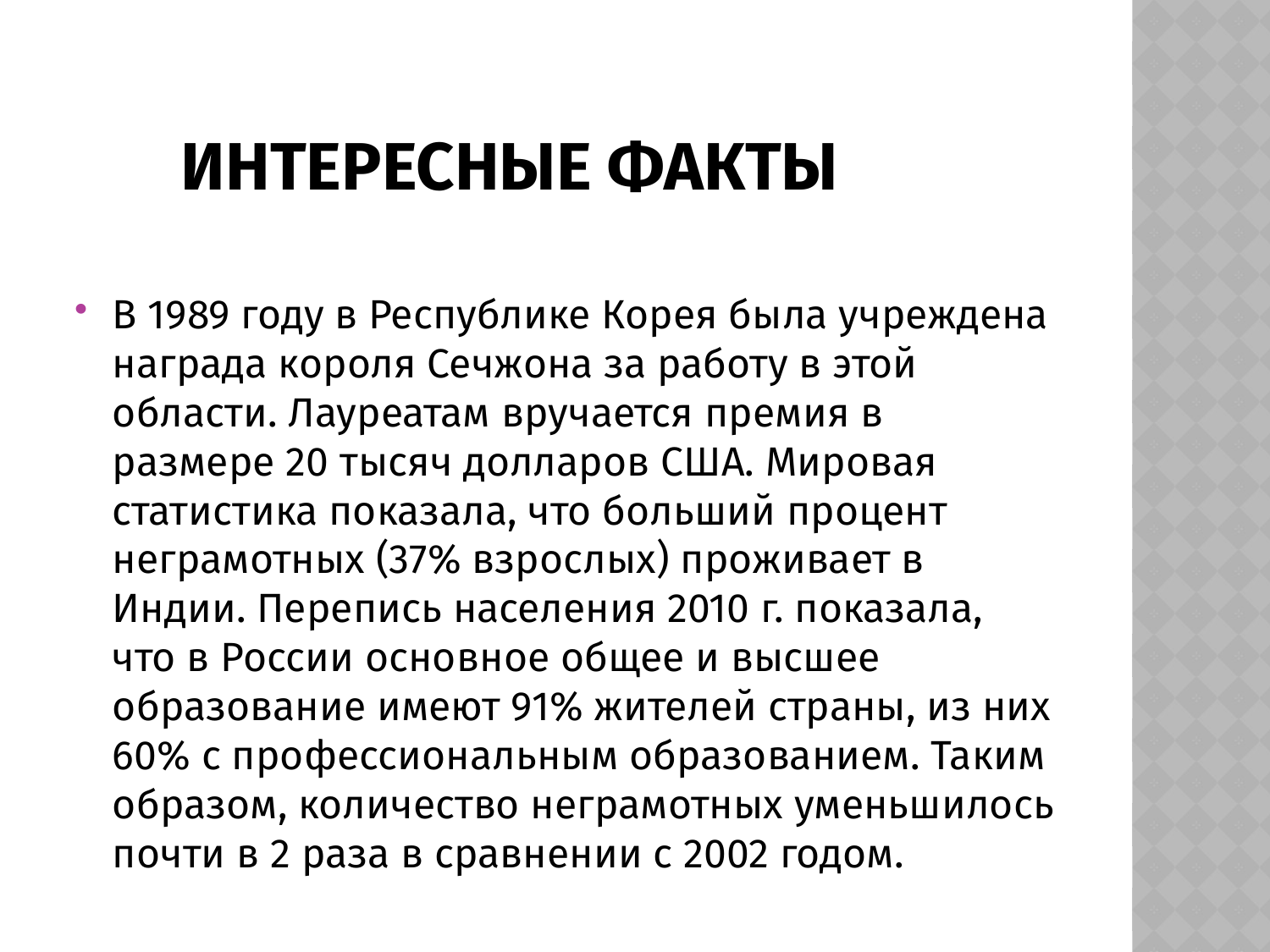

# Интересные факты

В 1989 году в Республике Корея была учреждена награда короля Сечжона за работу в этой области. Лауреатам вручается премия в размере 20 тысяч долларов США. Мировая статистика показала, что больший процент неграмотных (37% взрослых) проживает в Индии. Перепись населения 2010 г. показала, что в России основное общее и высшее образование имеют 91% жителей страны, из них 60% с профессиональным образованием. Таким образом, количество неграмотных уменьшилось почти в 2 раза в сравнении с 2002 годом.